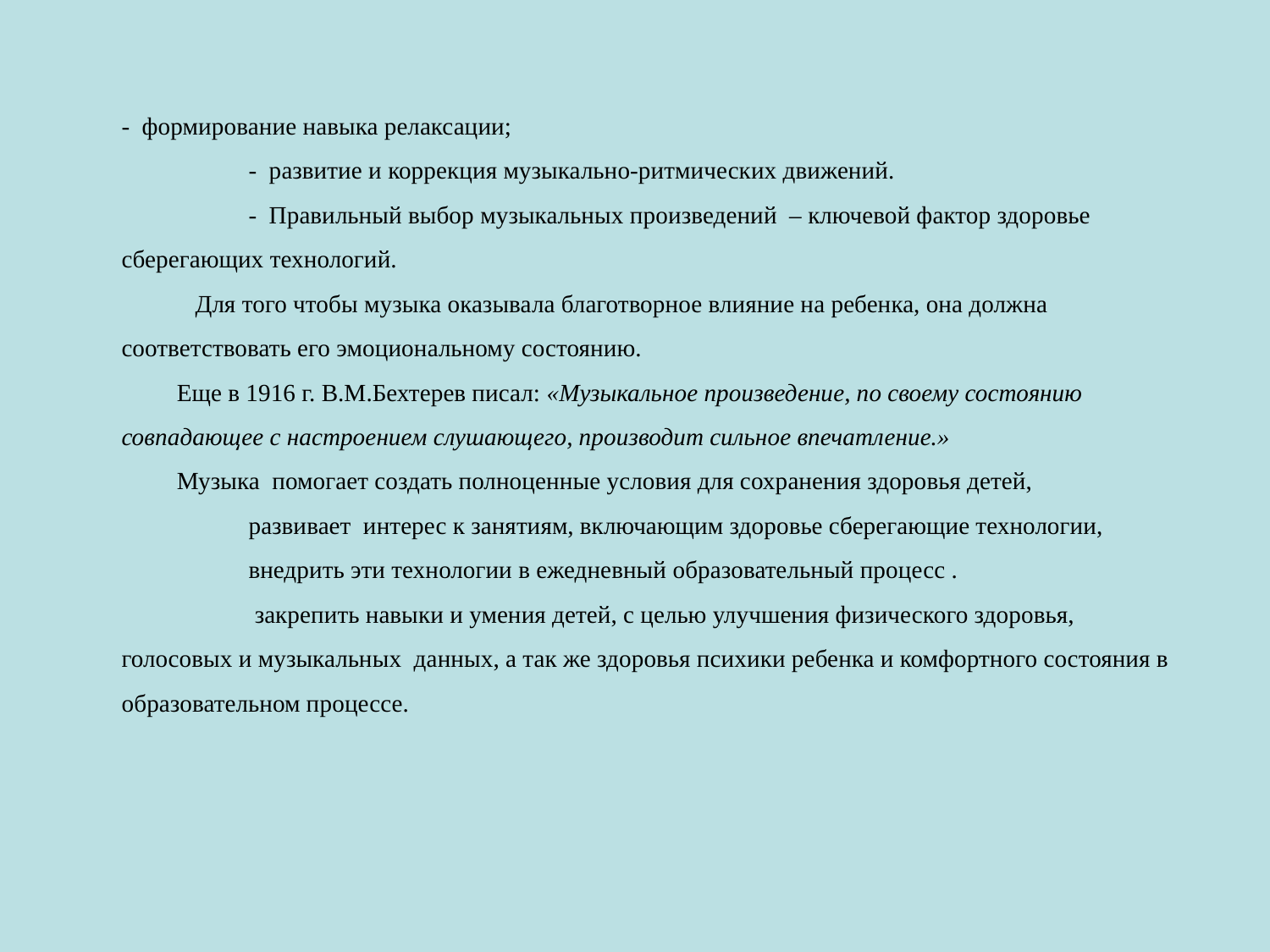

-  формирование навыка релаксации;
	-  развитие и коррекция музыкально-ритмических движений.
	-  Правильный выбор музыкальных произведений  – ключевой фактор здоровье сберегающих технологий.
            Для того чтобы музыка оказывала благотворное влияние на ребенка, она должна соответствовать его эмоциональному состоянию.
         Еще в 1916 г. В.М.Бехтерев писал: «Музыкальное произведение, по своему состоянию совпадающее с настроением слушающего, производит сильное впечатление.»
         Музыка  помогает создать полноценные условия для сохранения здоровья детей,
	развивает  интерес к занятиям, включающим здоровье сберегающие технологии,
	внедрить эти технологии в ежедневный образовательный процесс .
	 закрепить навыки и умения детей, с целью улучшения физического здоровья, голосовых и музыкальных  данных, а так же здоровья психики ребенка и комфортного состояния в образовательном процессе.